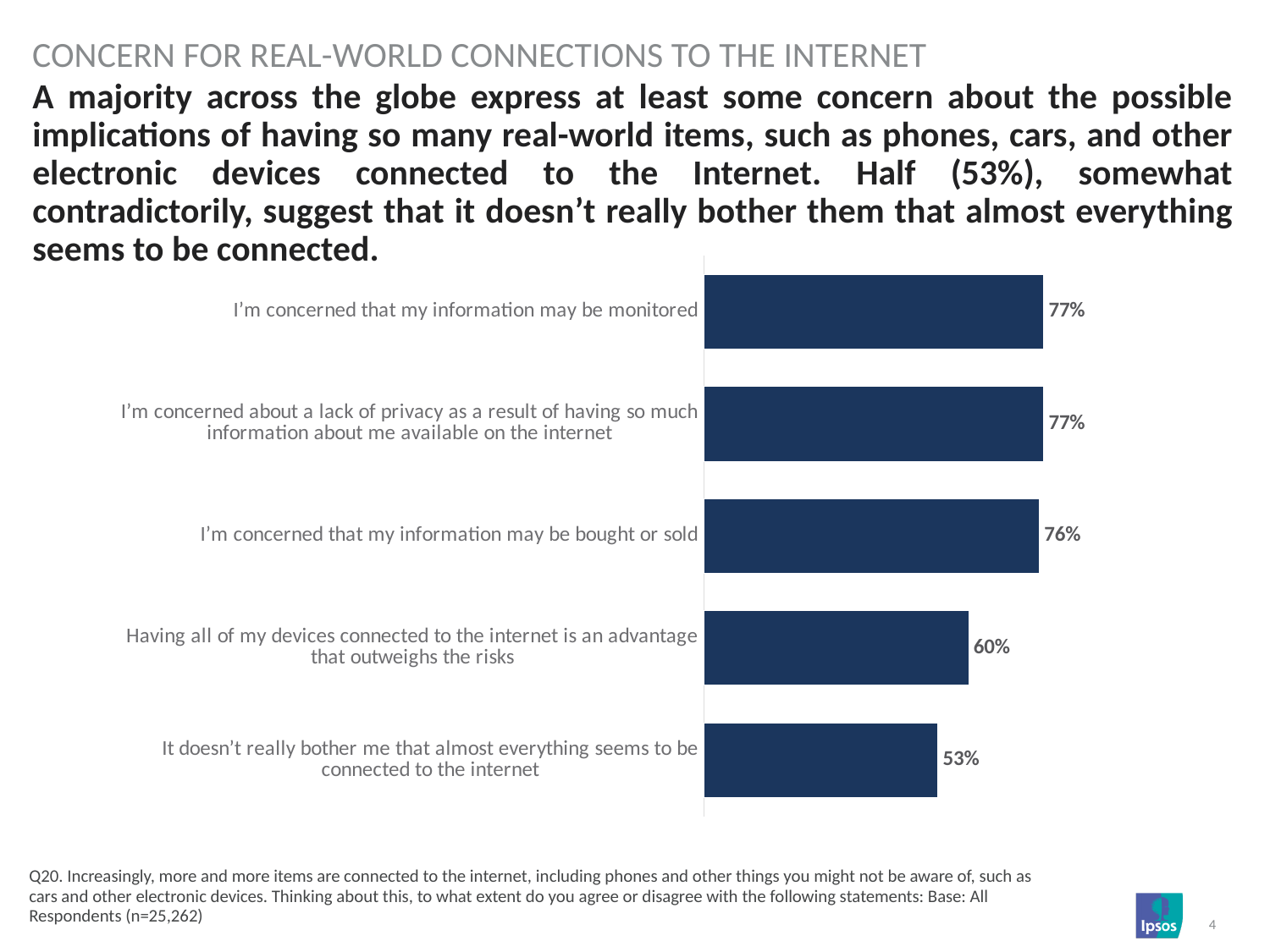

CONCERN FOR REAL-WORLD CONNECTIONS TO THE INTERNET
# A majority across the globe express at least some concern about the possible implications of having so many real-world items, such as phones, cars, and other electronic devices connected to the Internet. Half (53%), somewhat contradictorily, suggest that it doesn’t really bother them that almost everything seems to be connected.

### Chart

| Category | Total |
|---|---|
| I’m concerned that my information may be monitored | 0.77 |
| I’m concerned about a lack of privacy as a result of having so much information about me available on the internet | 0.77 |
| I’m concerned that my information may be bought or sold | 0.76 |
| Having all of my devices connected to the internet is an advantage that outweighs the risks | 0.6 |
| It doesn’t really bother me that almost everything seems to be connected to the internet | 0.53 |
Q20. Increasingly, more and more items are connected to the internet, including phones and other things you might not be aware of, such as cars and other electronic devices. Thinking about this, to what extent do you agree or disagree with the following statements: Base: All Respondents (n=25,262)